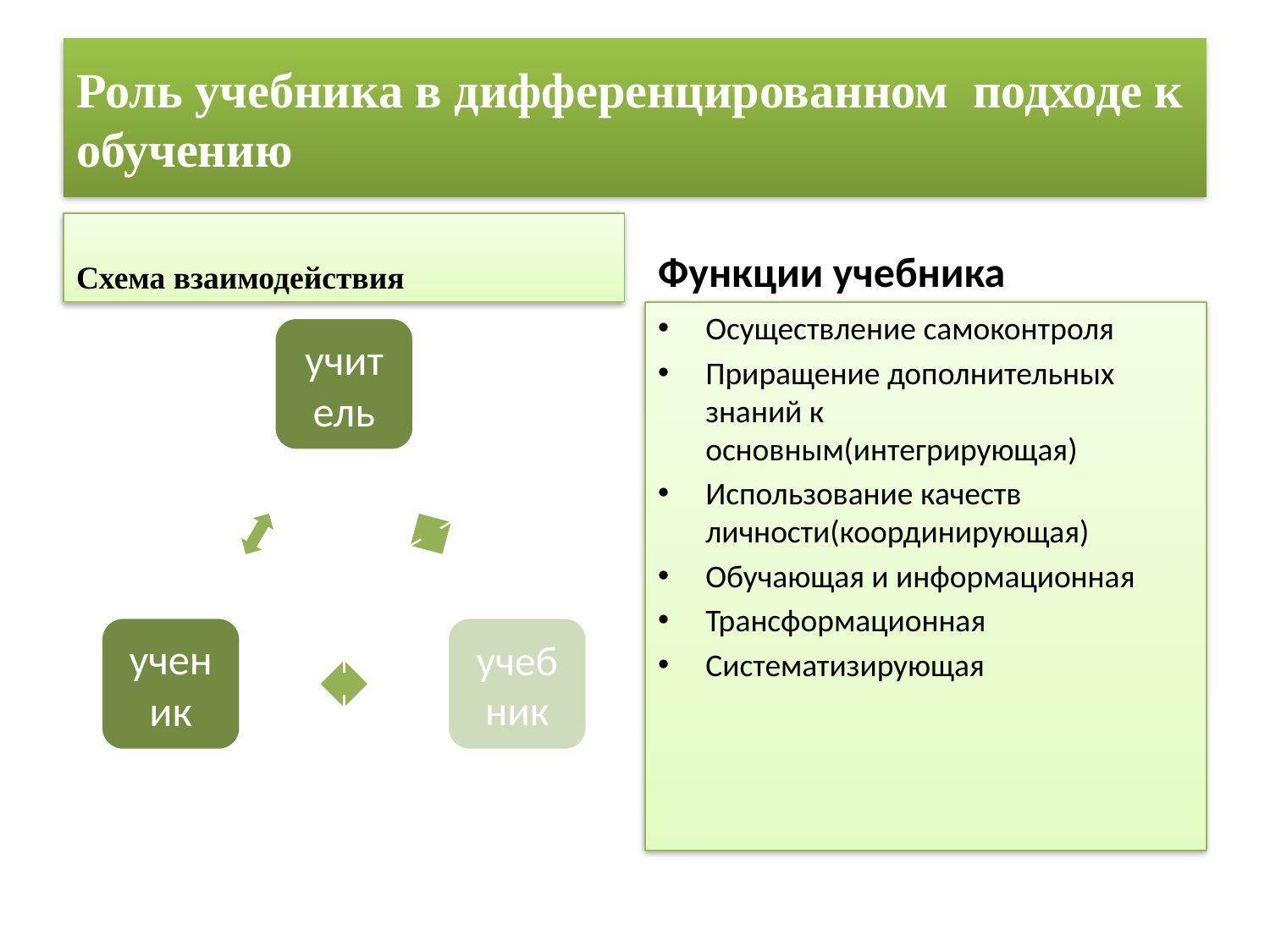

# Роль учебника в дифференцированном  подходе к обучению
Схема взаимодействия
Функции учебника
Осуществление самоконтроля
Приращение дополнительных знаний к основным(интегрирующая)
Использование качеств личности(координирующая)
Обучающая и информационная
Трансформационная
Систематизирующая

учитель
учебник
ученик